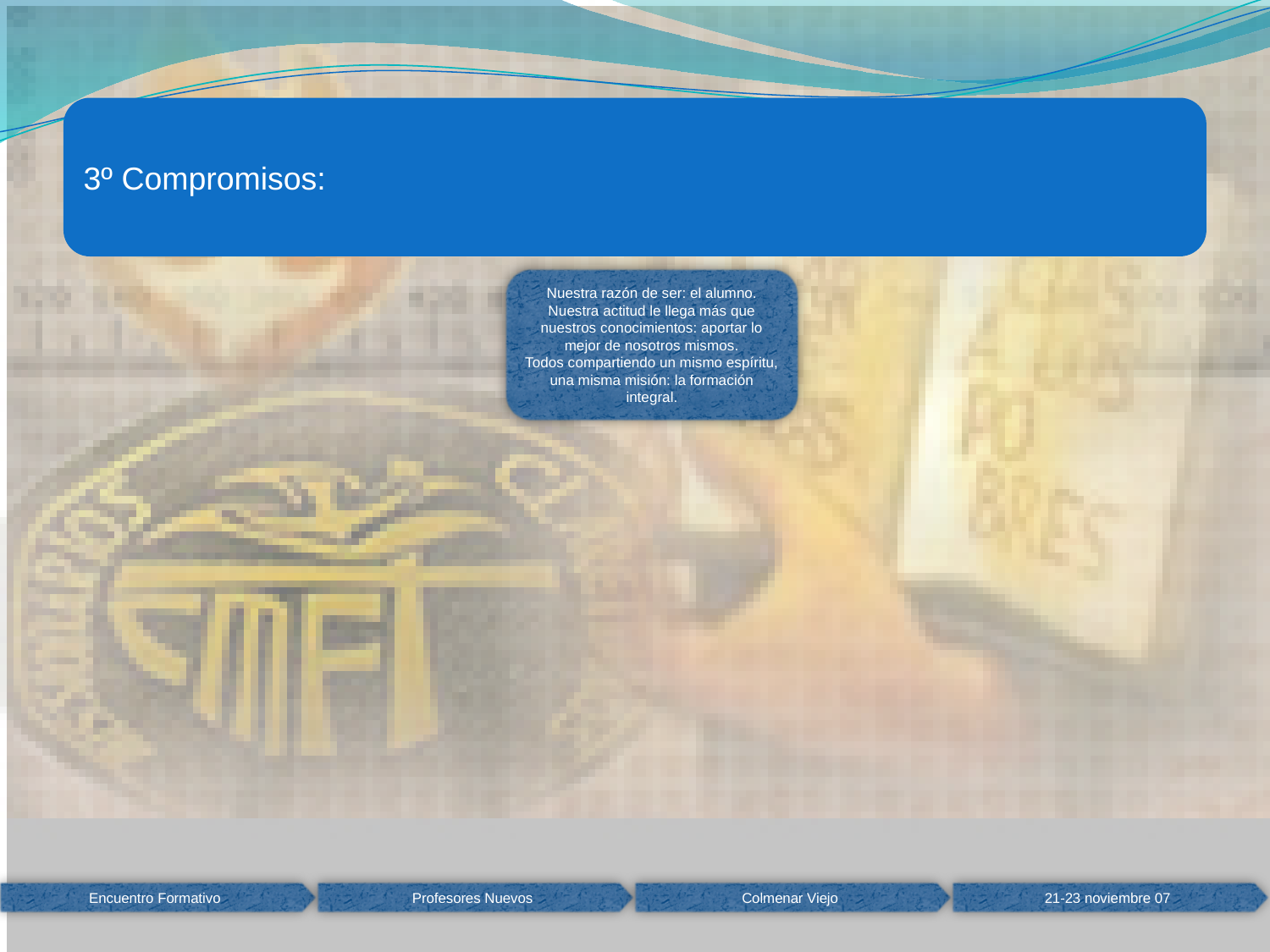

3º Compromisos:
Nuestra razón de ser: el alumno.
Nuestra actitud le llega más que nuestros conocimientos: aportar lo mejor de nosotros mismos.
Todos compartiendo un mismo espíritu, una misma misión: la formación integral.
21-23 noviembre 07
Encuentro Formativo
Profesores Nuevos
Colmenar Viejo